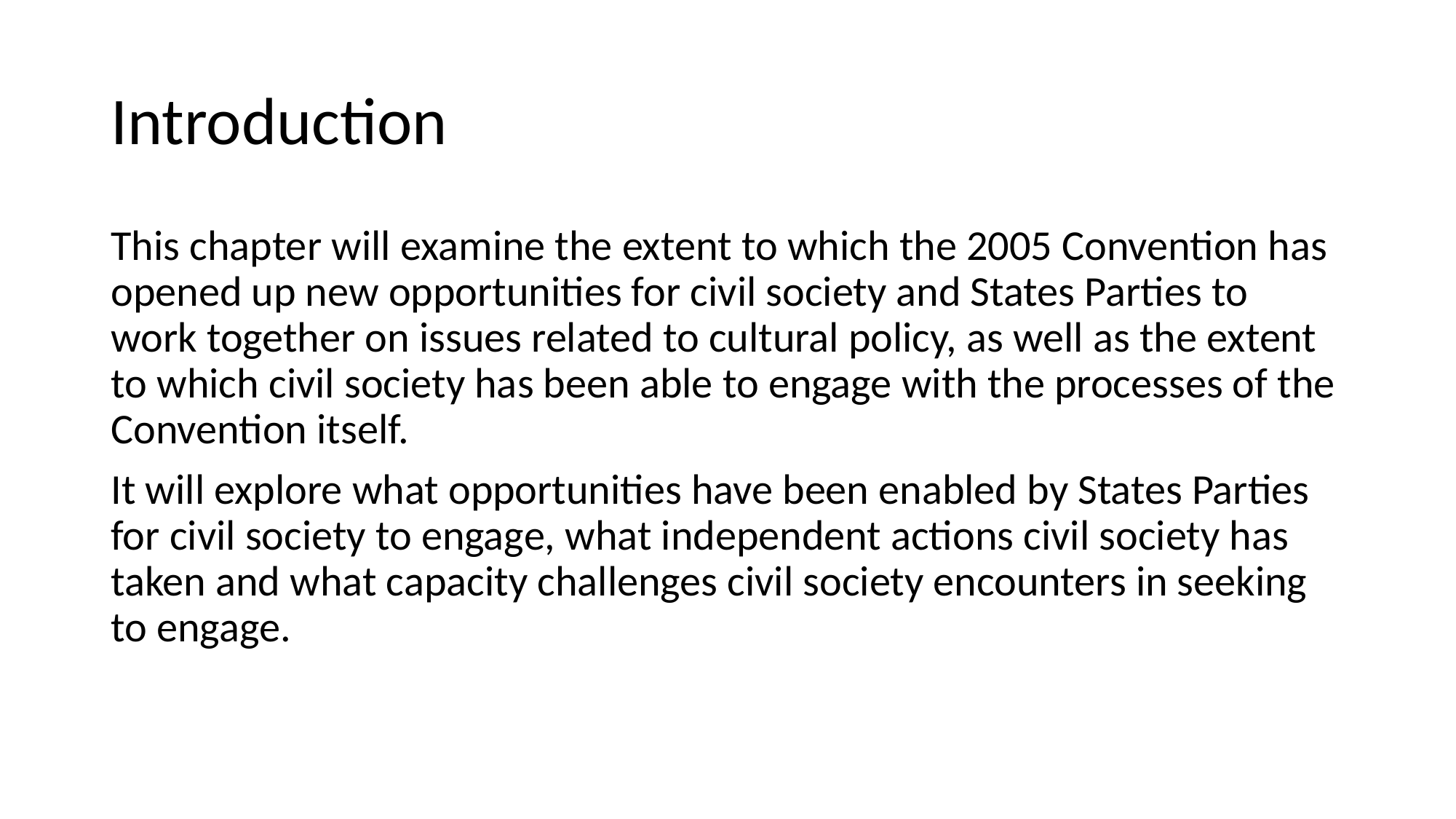

# Introduction
This chapter will examine the extent to which the 2005 Convention has opened up new opportunities for civil society and States Parties to work together on issues related to cultural policy, as well as the extent to which civil society has been able to engage with the processes of the Convention itself.
It will explore what opportunities have been enabled by States Parties for civil society to engage, what independent actions civil society has taken and what capacity challenges civil society encounters in seeking to engage.